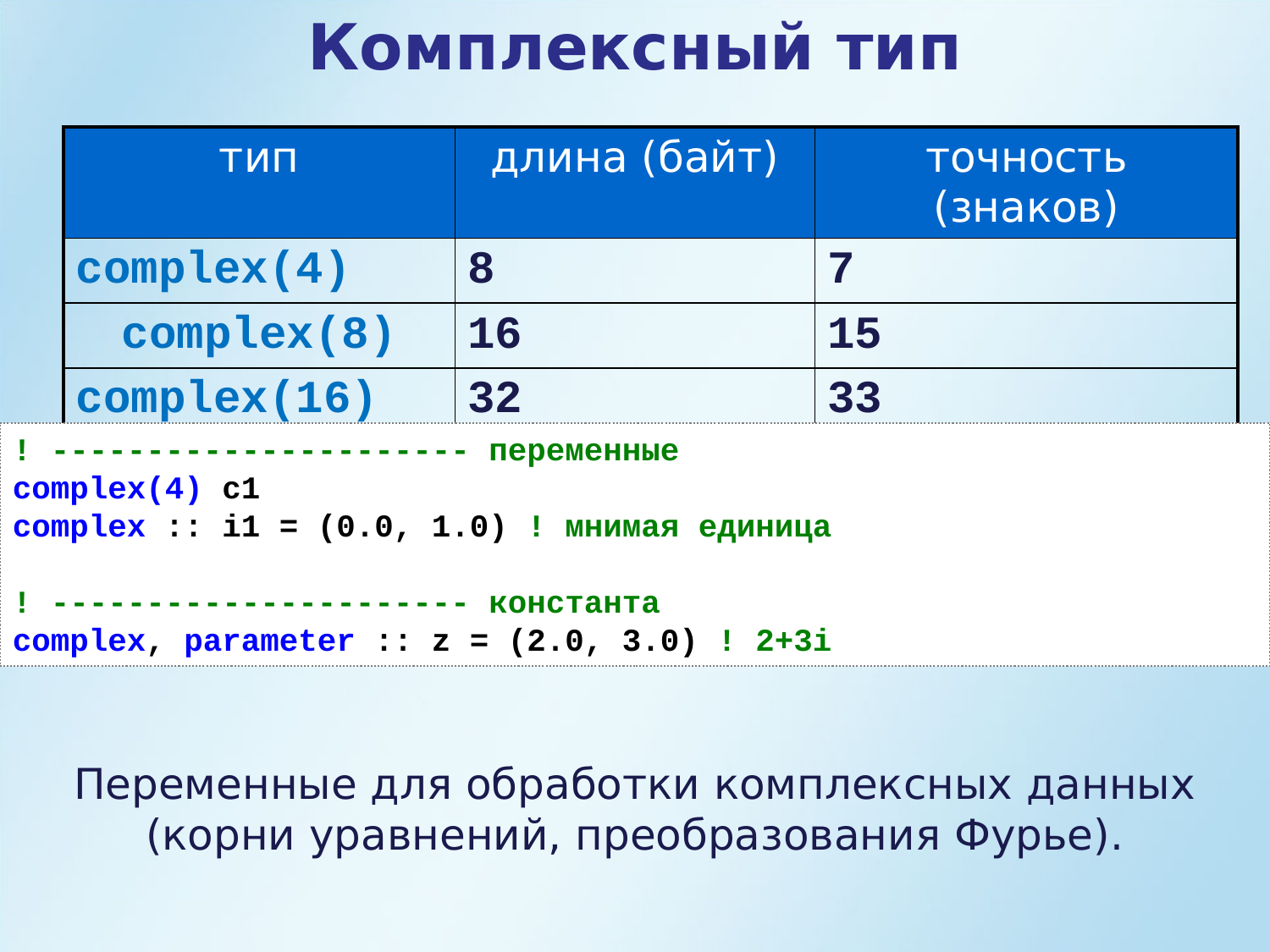

Комплексный тип
| тип | длина (байт) | точность (знаков) |
| --- | --- | --- |
| complex(4) | 8 | 7 |
| complex(8) | 16 | 15 |
| complex(16) | 32 | 33 |
! ---------------------- переменные
complex(4) c1
complex :: i1 = (0.0, 1.0) ! мнимая единица

! ---------------------- константа
complex, parameter :: z = (2.0, 3.0) ! 2+3i
Переменные для обработки комплексных данных (корни уравнений, преобразования Фурье).